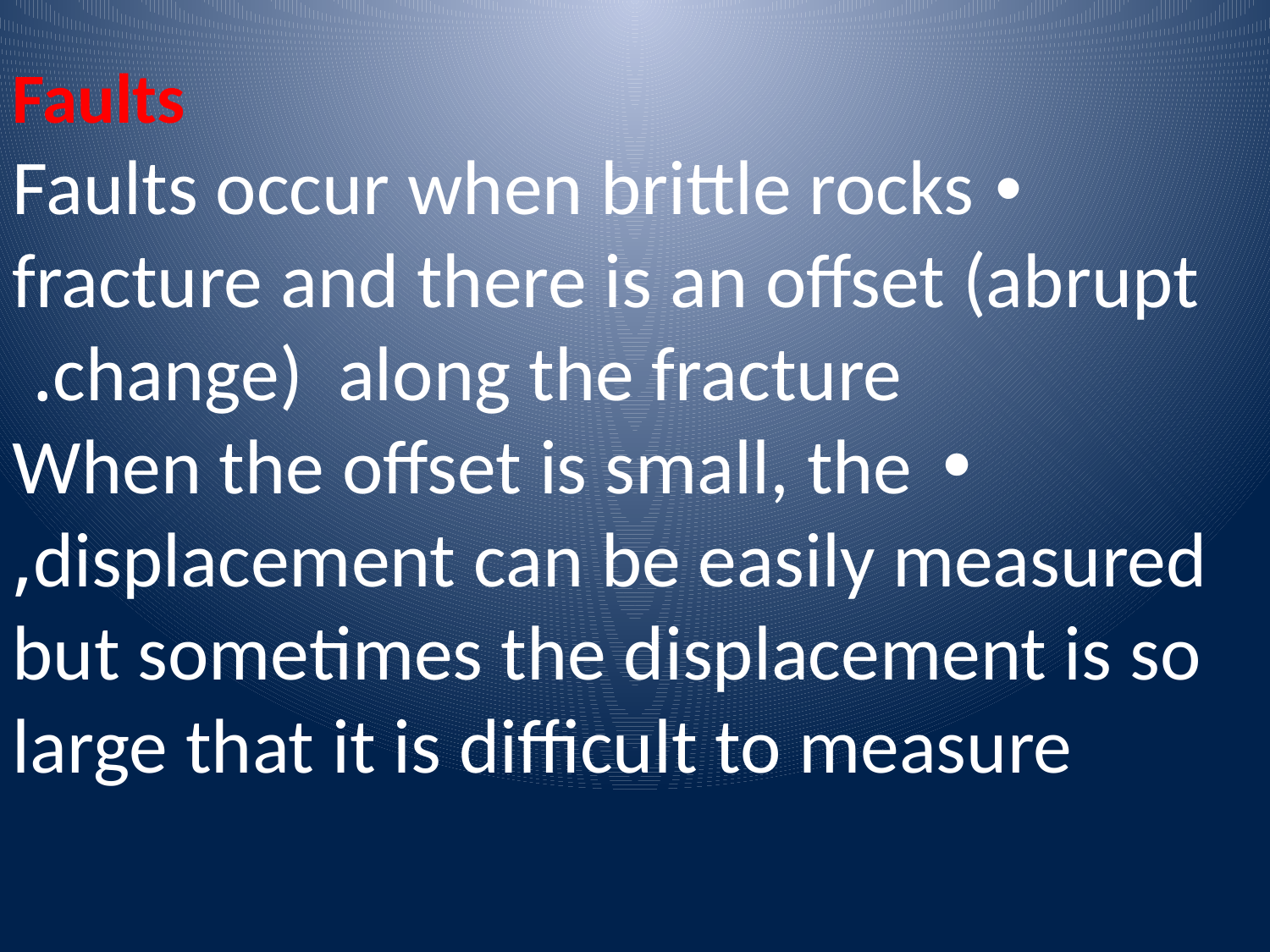

Faults
• Faults occur when brittle rocks
fracture and there is an offset (abrupt change)  along the fracture.
• When the offset is small, the
displacement can be easily measured,
but sometimes the displacement is so
large that it is difficult to measure